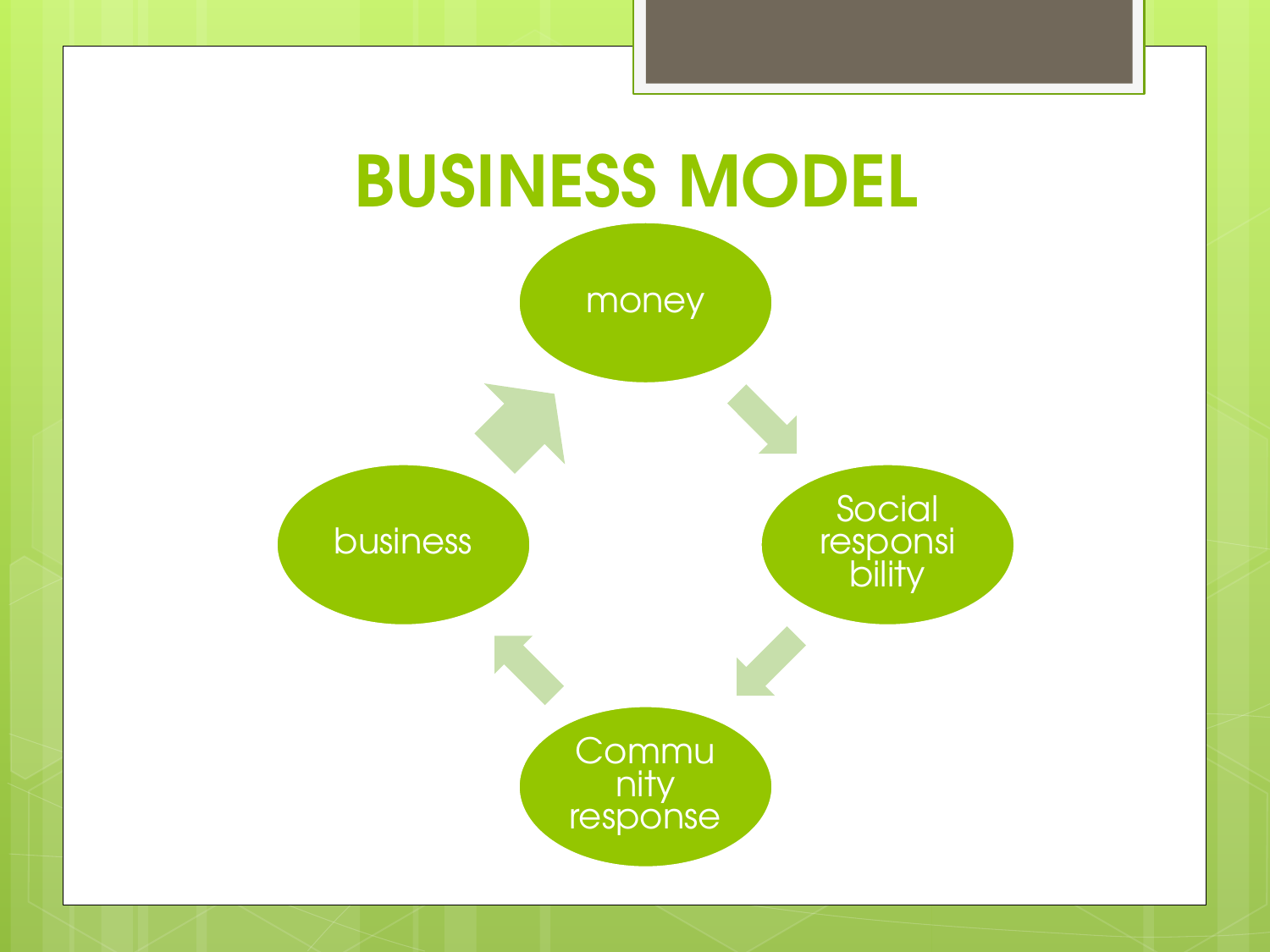

# BUSINESS MODEL
money
Social responsibility
Community response
business